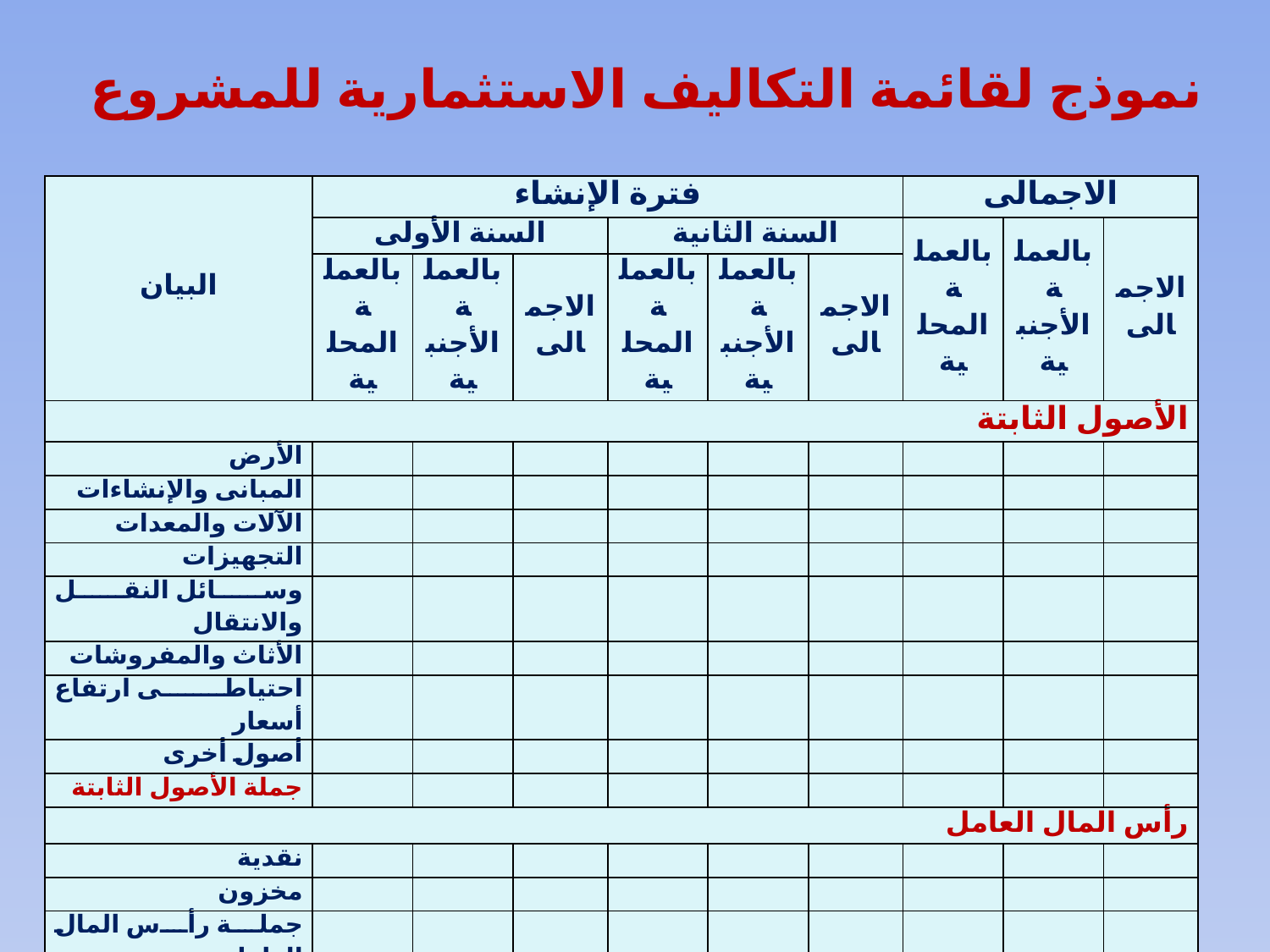

# نموذج لقائمة التكاليف الاستثمارية للمشروع
| البيان | فترة الإنشاء |  |  |  |  |  | الاجمالى |  |  |
| --- | --- | --- | --- | --- | --- | --- | --- | --- | --- |
|  | السنة الأولى |  |  | السنة الثانية |  |  | بالعملة المحلية | بالعملة الأجنبية | الاجمالى |
|  | بالعملة المحلية | بالعملة الأجنبية | الاجمالى | بالعملة المحلية | بالعملة الأجنبية | الاجمالى |  |  |  |
| الأصول الثابتة |  |  |  |  |  |  |  |  |  |
| الأرض |  |  |  |  |  |  |  |  |  |
| المبانى والإنشاءات |  |  |  |  |  |  |  |  |  |
| الآلات والمعدات |  |  |  |  |  |  |  |  |  |
| التجهيزات |  |  |  |  |  |  |  |  |  |
| وسائل النقل والانتقال |  |  |  |  |  |  |  |  |  |
| الأثاث والمفروشات |  |  |  |  |  |  |  |  |  |
| احتياطى ارتفاع أسعار |  |  |  |  |  |  |  |  |  |
| أصول أخرى |  |  |  |  |  |  |  |  |  |
| جملة الأصول الثابتة |  |  |  |  |  |  |  |  |  |
| رأس المال العامل |  |  |  |  |  |  |  |  |  |
| نقدية |  |  |  |  |  |  |  |  |  |
| مخزون |  |  |  |  |  |  |  |  |  |
| جملة رأس المال العامل |  |  |  |  |  |  |  |  |  |
| مصروفات ما قبل التشغيل ( مصروفات التأسيس) |  |  |  |  |  |  |  |  |  |
| اجمالى التكاليف الاستثمارية |  |  |  |  |  |  |  |  |  |
الدكتور عيسى قداده
68